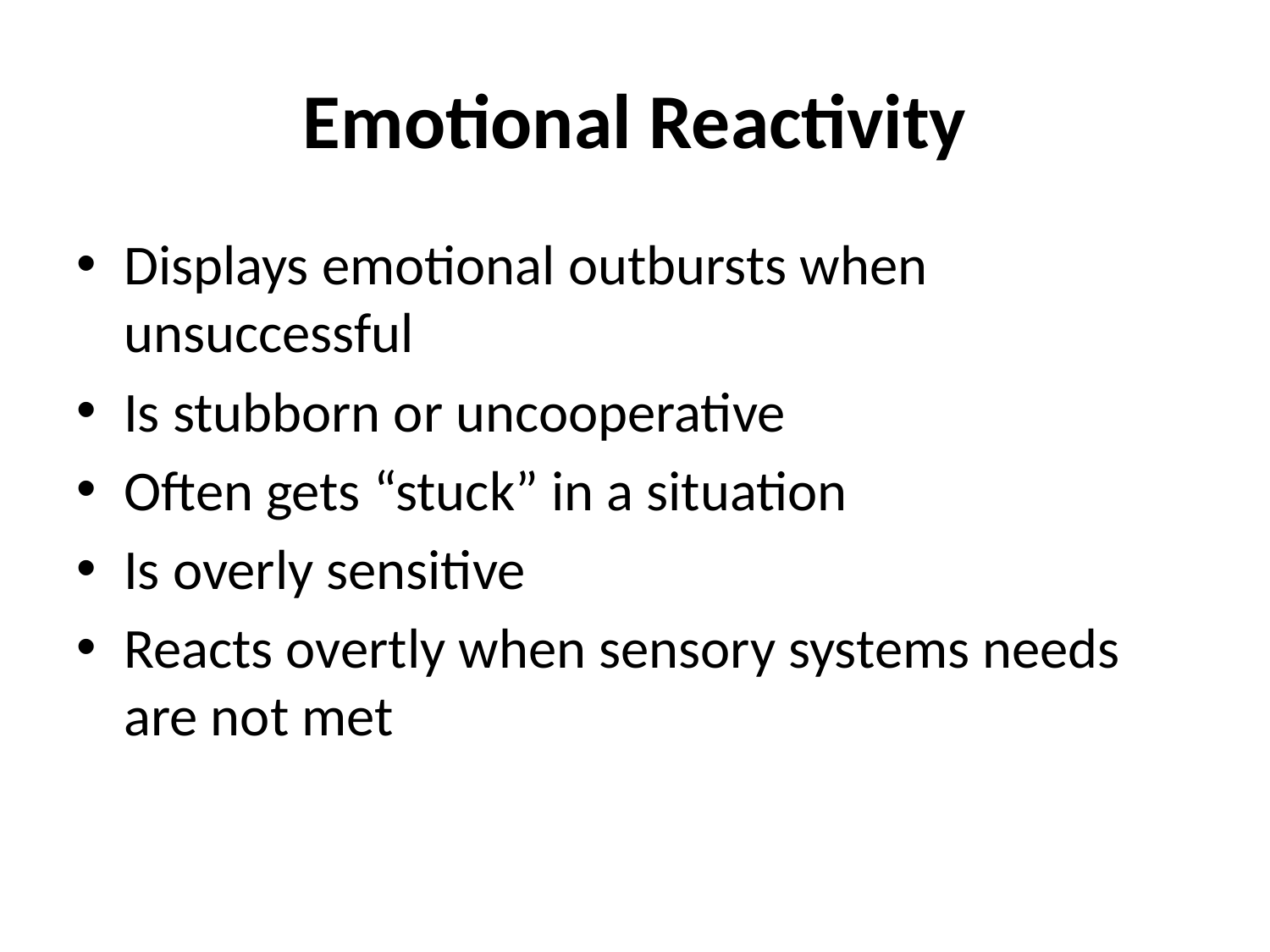

# Emotional Reactivity
Displays emotional outbursts when unsuccessful
Is stubborn or uncooperative
Often gets “stuck” in a situation
Is overly sensitive
Reacts overtly when sensory systems needs are not met